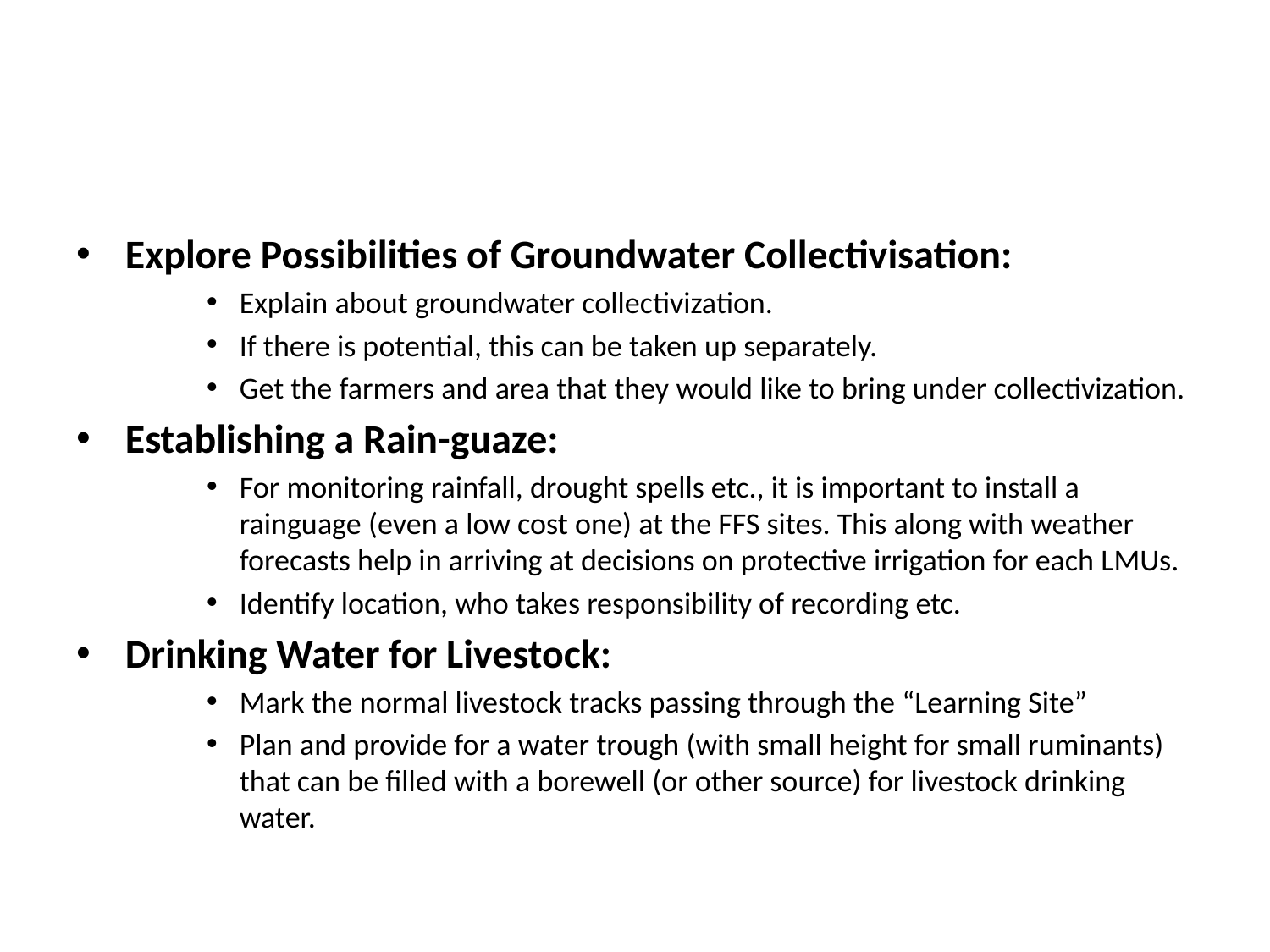

#
Explore Possibilities of Groundwater Collectivisation:
Explain about groundwater collectivization.
If there is potential, this can be taken up separately.
Get the farmers and area that they would like to bring under collectivization.
Establishing a Rain-guaze:
For monitoring rainfall, drought spells etc., it is important to install a rainguage (even a low cost one) at the FFS sites. This along with weather forecasts help in arriving at decisions on protective irrigation for each LMUs.
Identify location, who takes responsibility of recording etc.
Drinking Water for Livestock:
Mark the normal livestock tracks passing through the “Learning Site”
Plan and provide for a water trough (with small height for small ruminants) that can be filled with a borewell (or other source) for livestock drinking water.